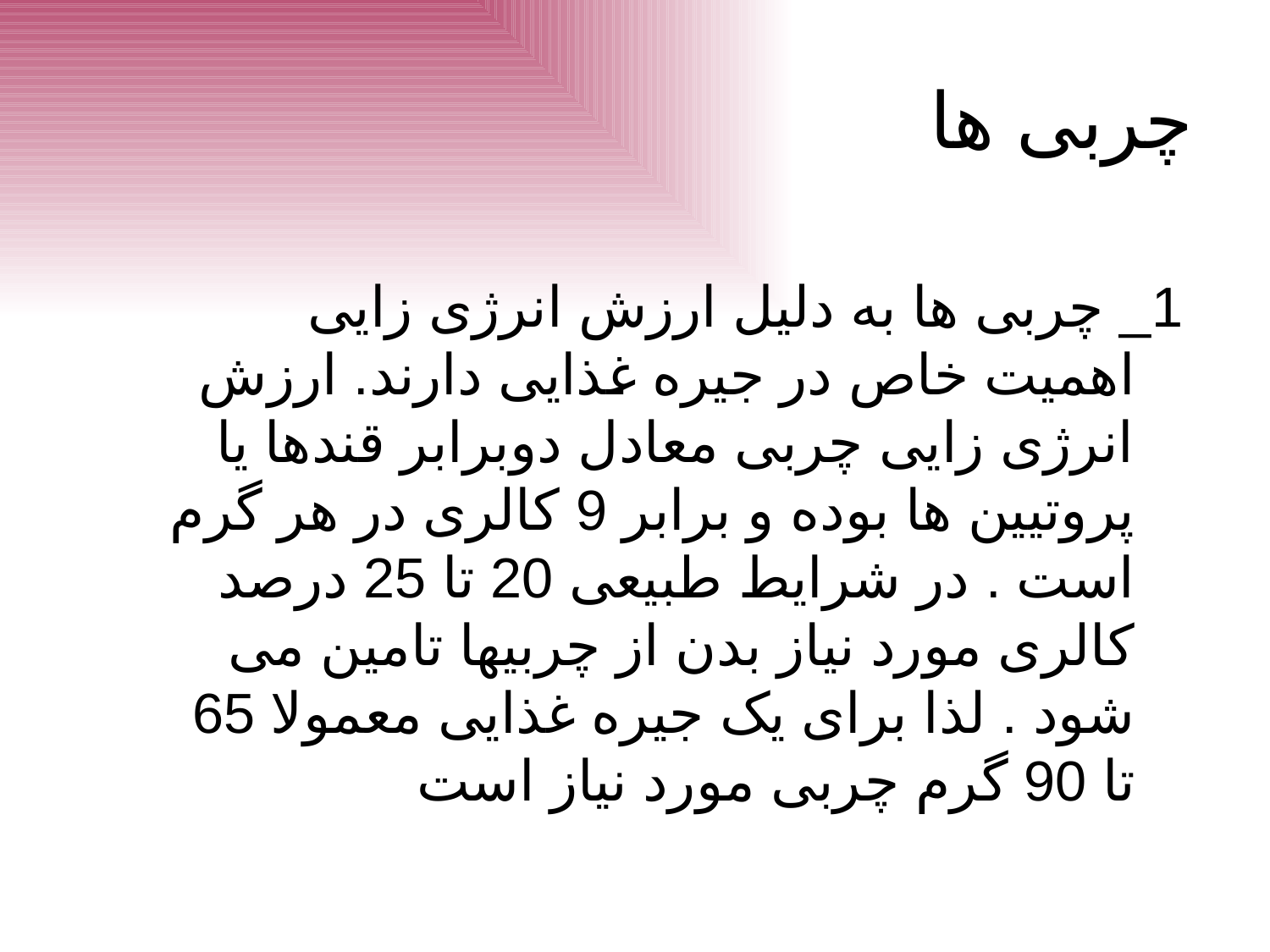

چربی ها
1_ چربی ها به دلیل ارزش انرژی زایی اهمیت خاص در جیره غذایی دارند. ارزش انرژی زایی چربی معادل دوبرابر قندها یا پروتیین ها بوده و برابر 9 کالری در هر گرم است . در شرایط طبیعی 20 تا 25 درصد کالری مورد نیاز بدن از چربیها تامین می شود . لذا برای یک جیره غذایی معمولا 65 تا 90 گرم چربی مورد نیاز است